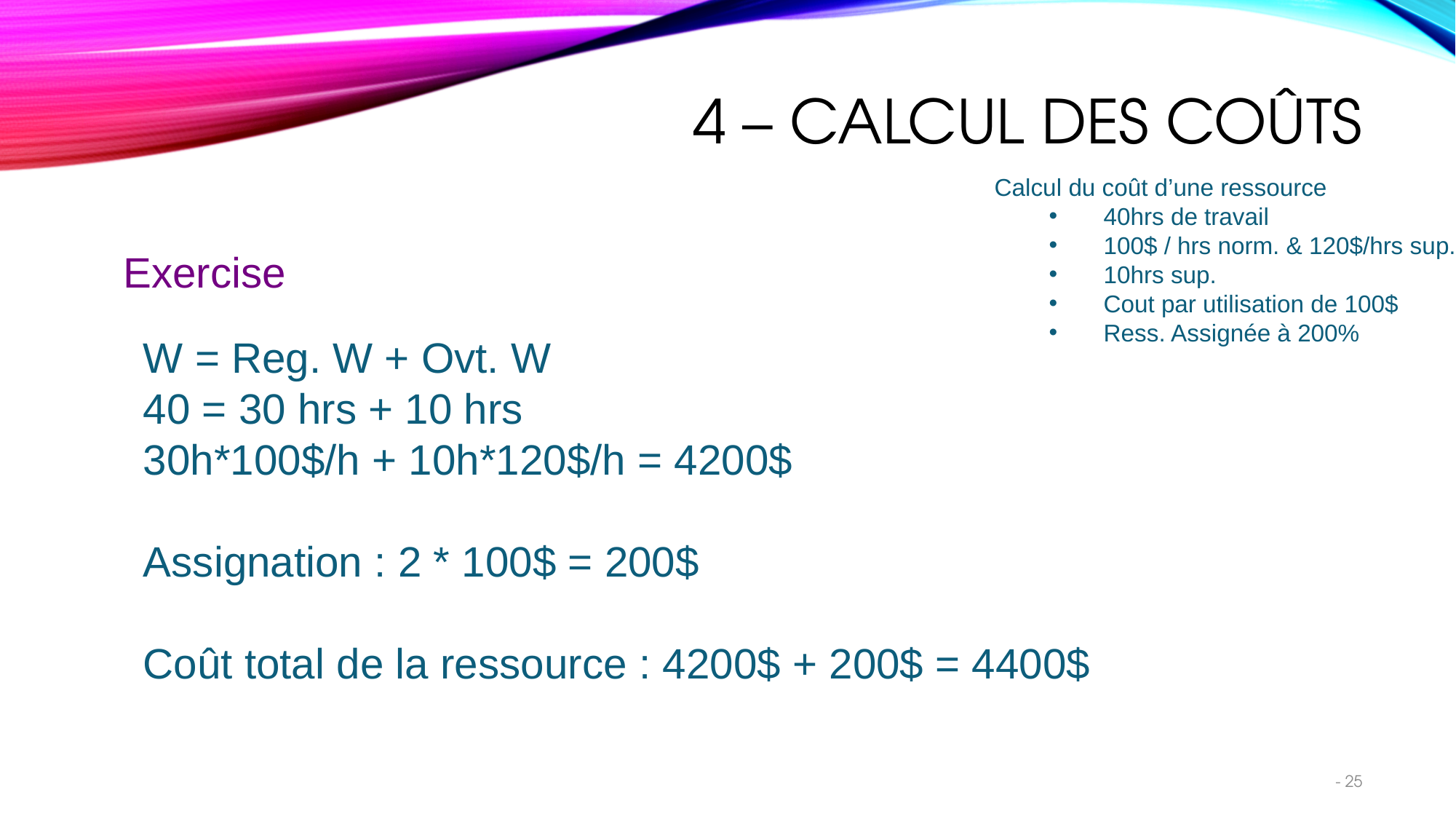

# 4 – Calcul des coûts
Calcul du coût d’une ressource
40hrs de travail
100$ / hrs norm. & 120$/hrs sup.
10hrs sup.
Cout par utilisation de 100$
Ress. Assignée à 200%
Exercise
W = Reg. W + Ovt. W
40 = 30 hrs + 10 hrs
30h*100$/h + 10h*120$/h = 4200$

Assignation : 2 * 100$ = 200$

Coût total de la ressource : 4200$ + 200$ = 4400$
25